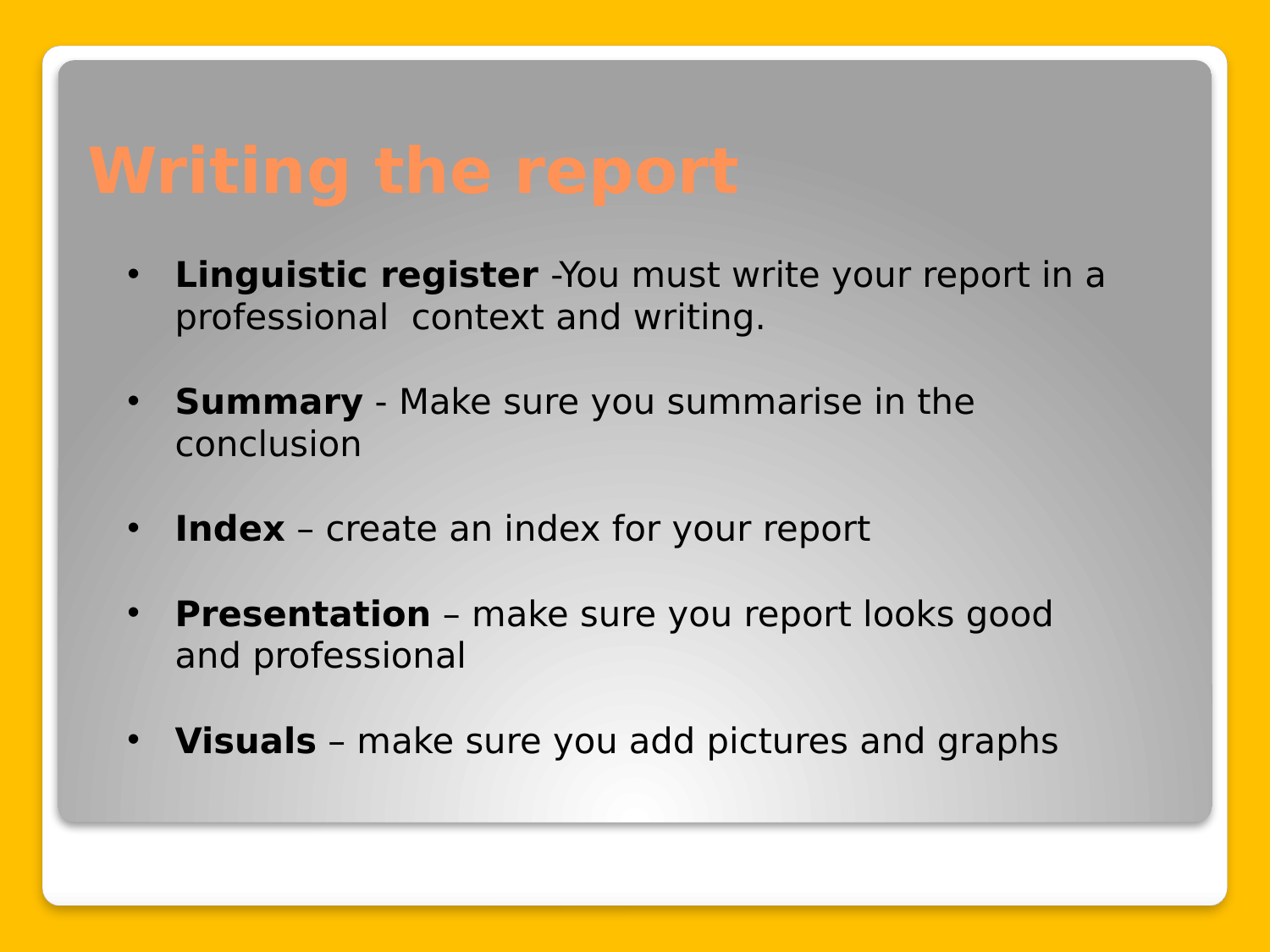

# Writing the report
Linguistic register -You must write your report in a professional  context and writing.

Summary - Make sure you summarise in the conclusion

Index – create an index for your report

Presentation – make sure you report looks good and professional

Visuals – make sure you add pictures and graphs